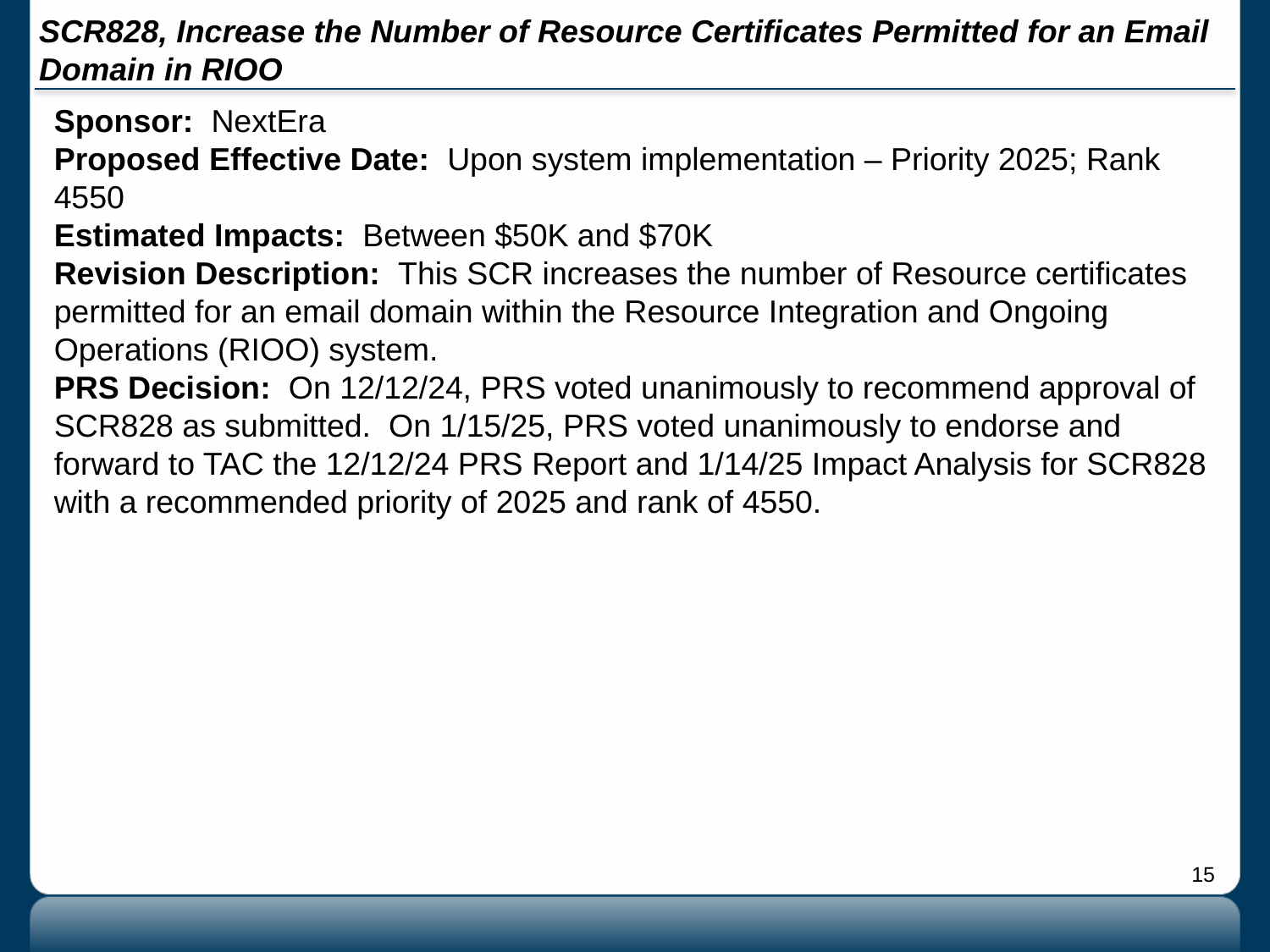

# SCR828, Increase the Number of Resource Certificates Permitted for an Email Domain in RIOO
Sponsor:  NextEra
Proposed Effective Date:  Upon system implementation – Priority 2025; Rank 4550
Estimated Impacts:  Between $50K and $70K
Revision Description:  This SCR increases the number of Resource certificates permitted for an email domain within the Resource Integration and Ongoing Operations (RIOO) system.
PRS Decision:  On 12/12/24, PRS voted unanimously to recommend approval of SCR828 as submitted.  On 1/15/25, PRS voted unanimously to endorse and forward to TAC the 12/12/24 PRS Report and 1/14/25 Impact Analysis for SCR828 with a recommended priority of 2025 and rank of 4550.